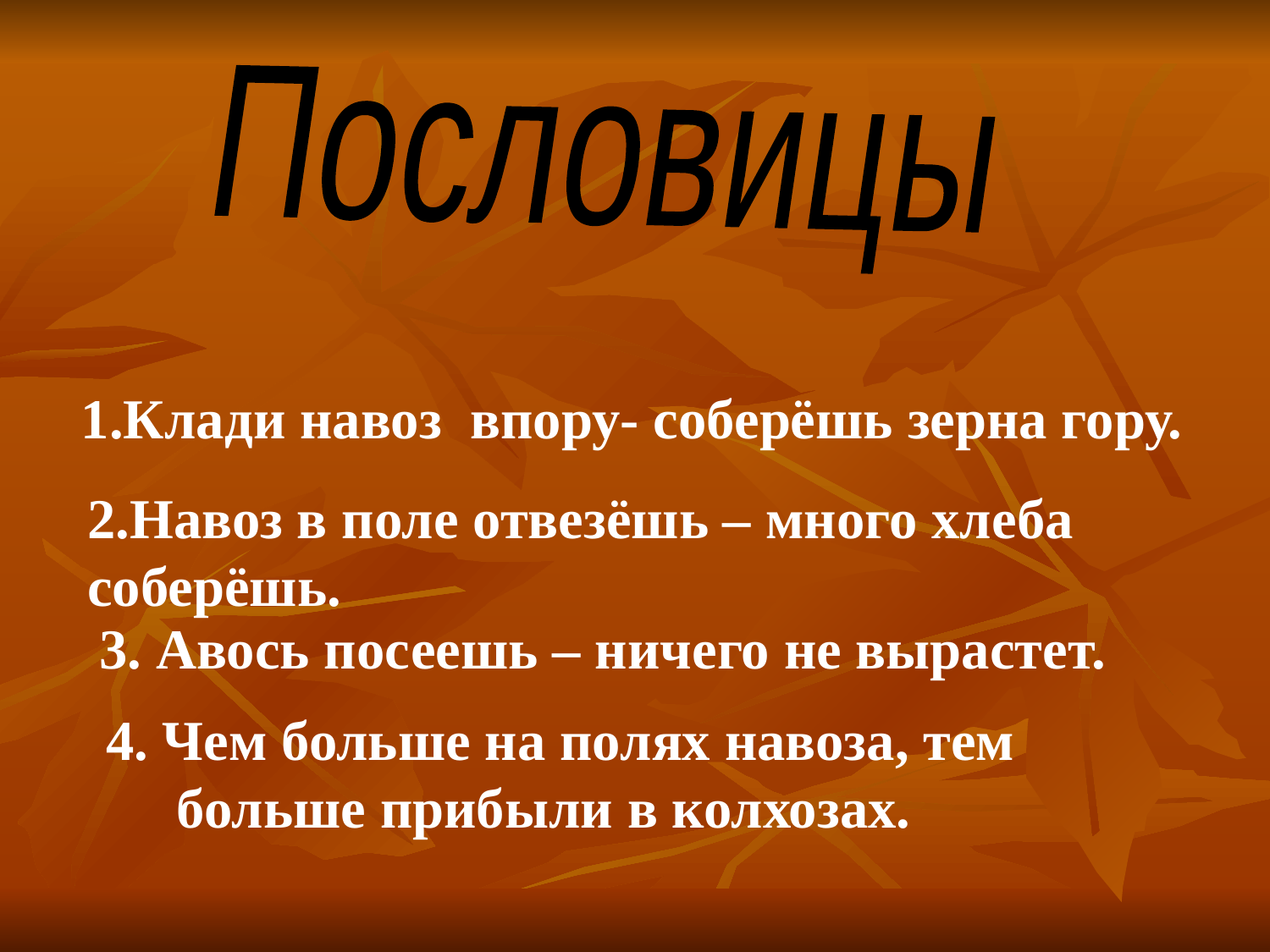

Пословицы
1.Клади навоз  впору- соберёшь зерна гору.
2.Навоз в поле отвезёшь – много хлеба соберёшь.

3. Авось посеешь – ничего не вырастет.
  4. Чем больше на полях навоза, тем
       больше прибыли в колхозах.